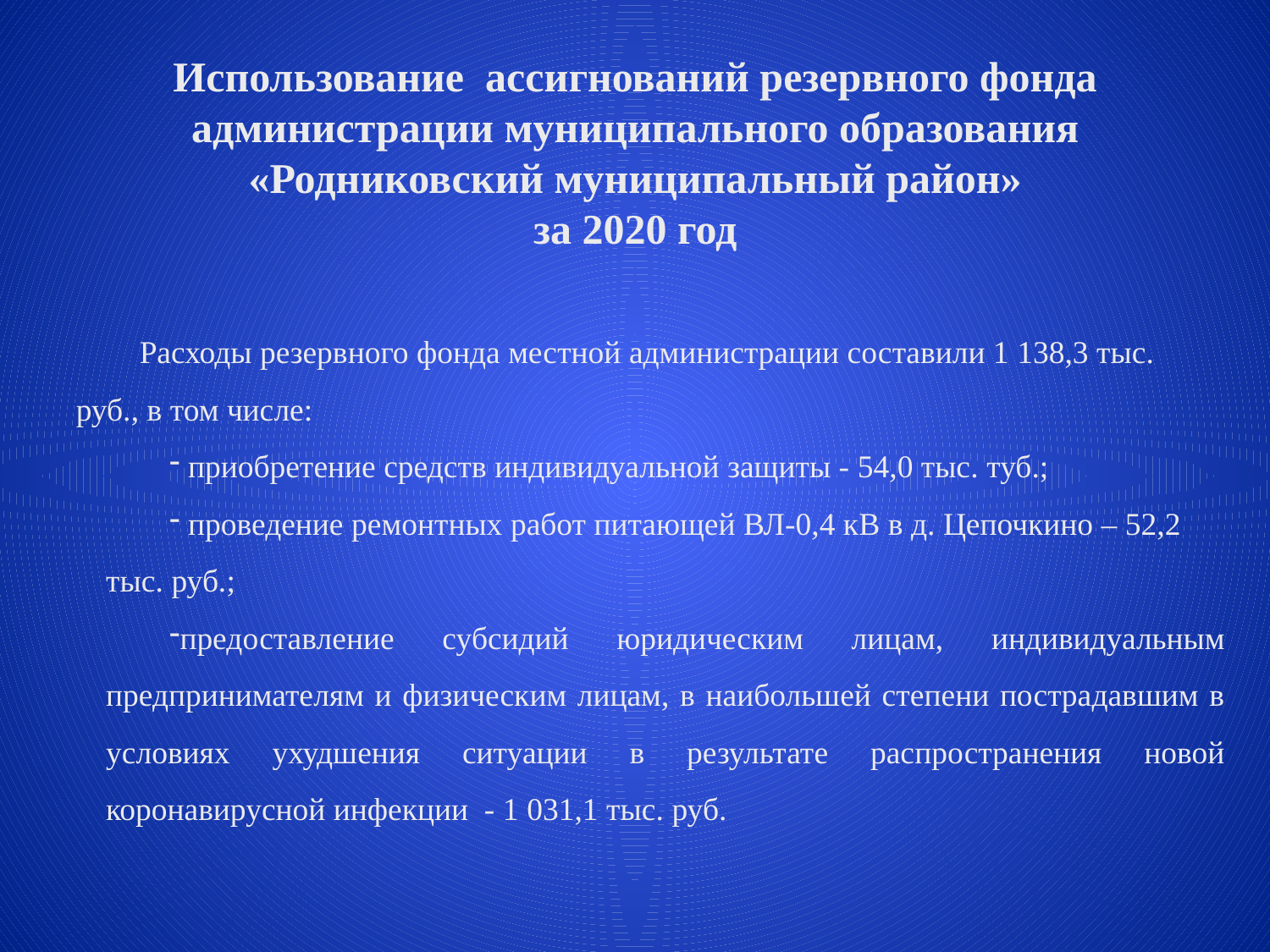

Использование  ассигнований резервного фонда администрации муниципального образования «Родниковский муниципальный район»
за 2020 год
Расходы резервного фонда местной администрации составили 1 138,3 тыс. руб., в том числе:
 приобретение средств индивидуальной защиты - 54,0 тыс. туб.;
 проведение ремонтных работ питающей ВЛ-0,4 кВ в д. Цепочкино – 52,2 тыс. руб.;
предоставление субсидий юридическим лицам, индивидуальным предпринимателям и физическим лицам, в наибольшей степени пострадавшим в условиях ухудшения ситуации в результате распространения новой коронавирусной инфекции  - 1 031,1 тыс. руб.